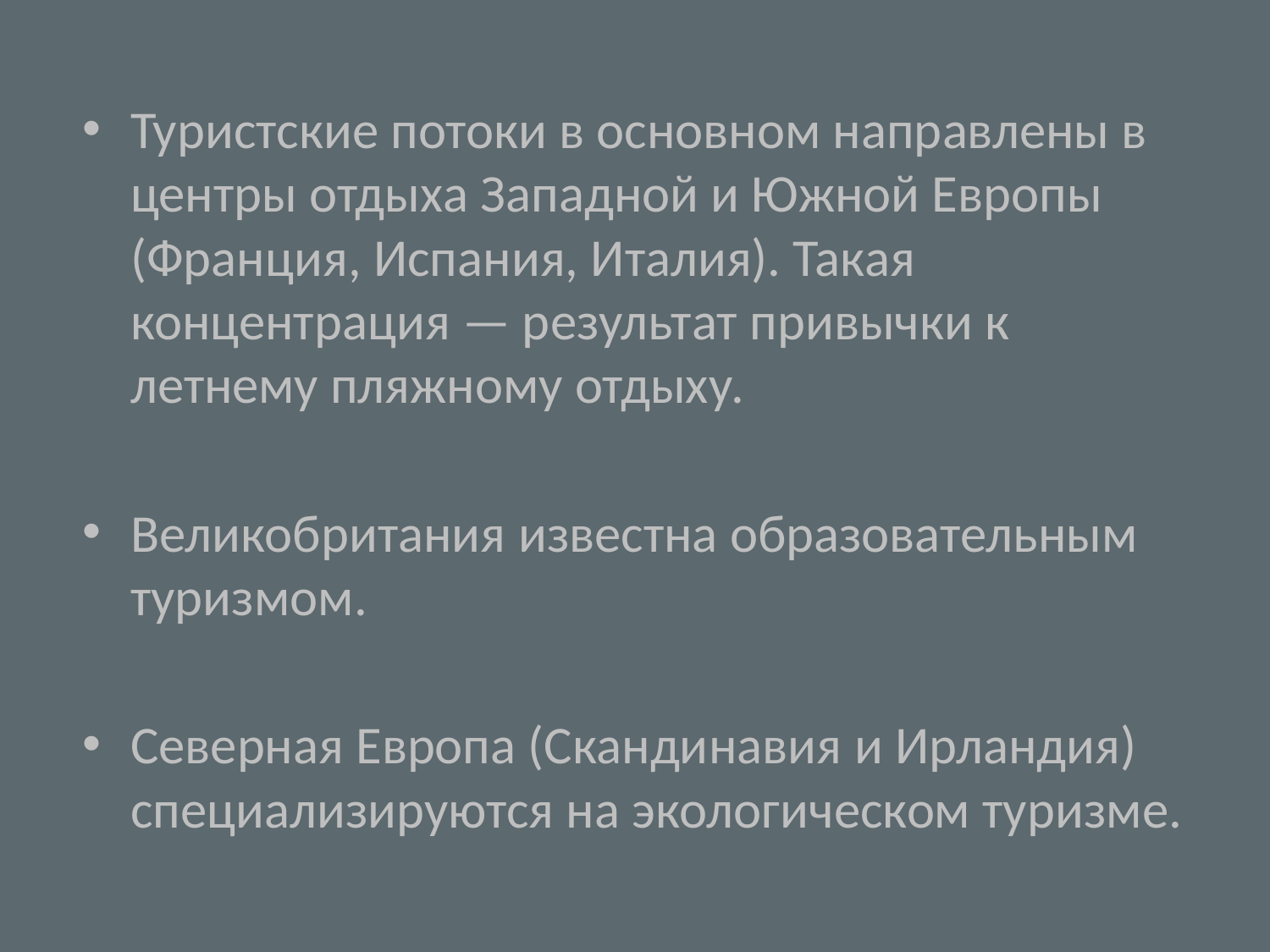

Туристские потоки в основном направлены в центры отдыха Западной и Южной Европы (Франция, Испания, Италия). Такая концентрация — результат привычки к летнему пляжному отдыху.

Великобритания известна образовательным туризмом.

Северная Европа (Скандинавия и Ирландия) специализируются на экологическом туризме.